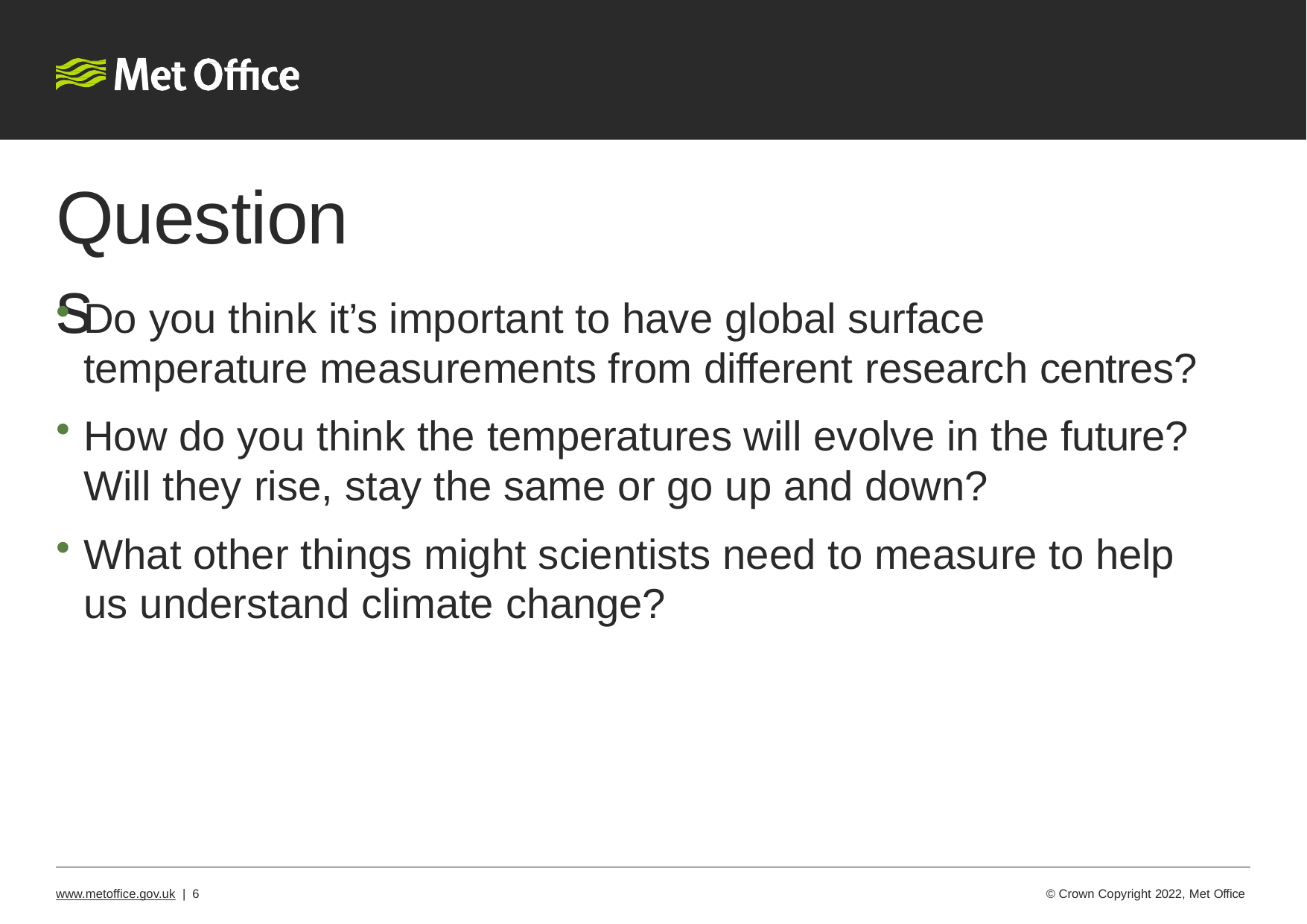

# Questions
Do you think it’s important to have global surface temperature measurements from different research centres?
How do you think the temperatures will evolve in the future? Will they rise, stay the same or go up and down?
What other things might scientists need to measure to help us understand climate change?
www.metoffice.gov.uk | 6
© Crown Copyright 2022, Met Office